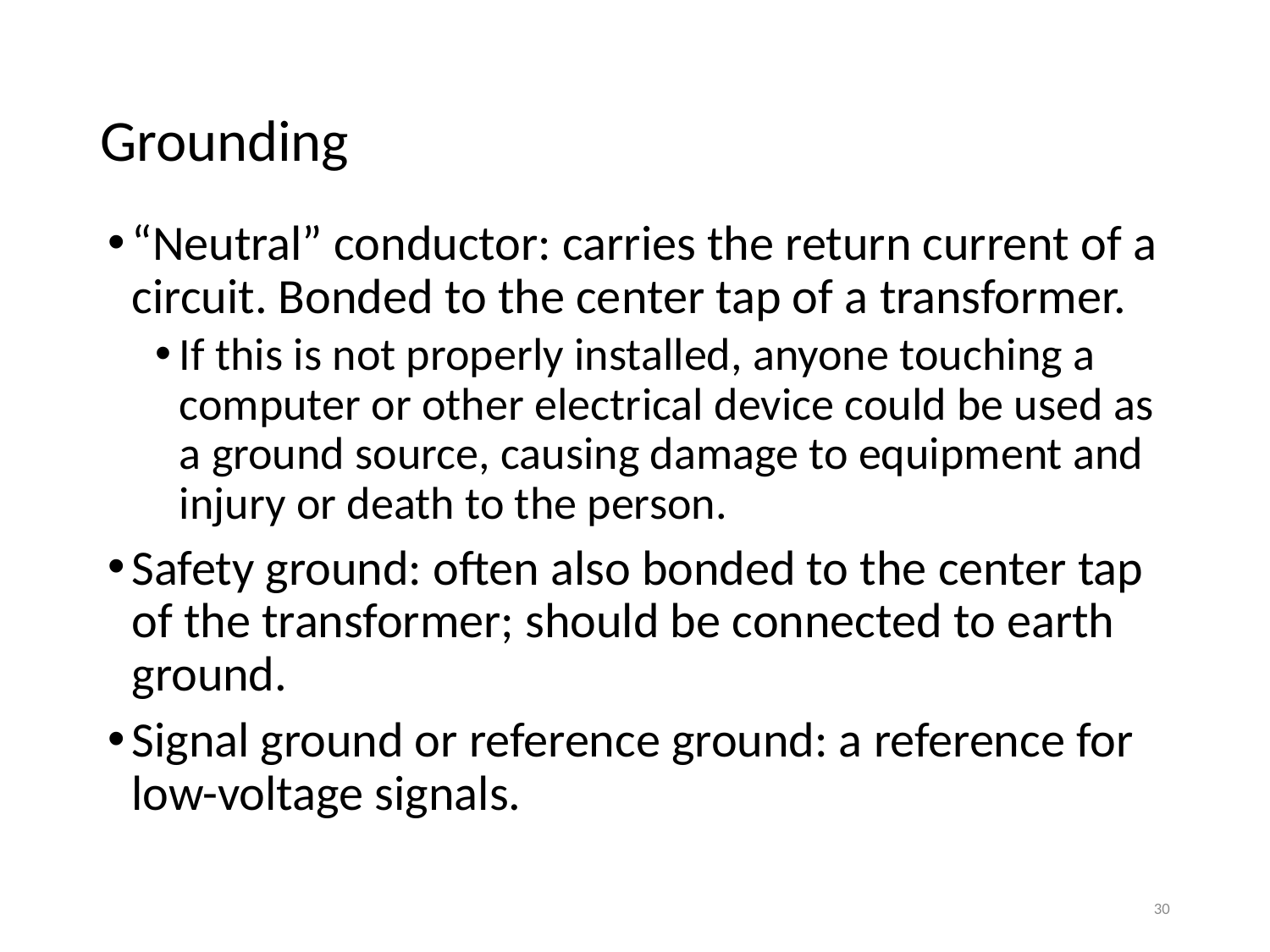

# Grounding
“Neutral” conductor: carries the return current of a circuit. Bonded to the center tap of a transformer.
If this is not properly installed, anyone touching a computer or other electrical device could be used as a ground source, causing damage to equipment and injury or death to the person.
Safety ground: often also bonded to the center tap of the transformer; should be connected to earth ground.
Signal ground or reference ground: a reference for low-voltage signals.
30